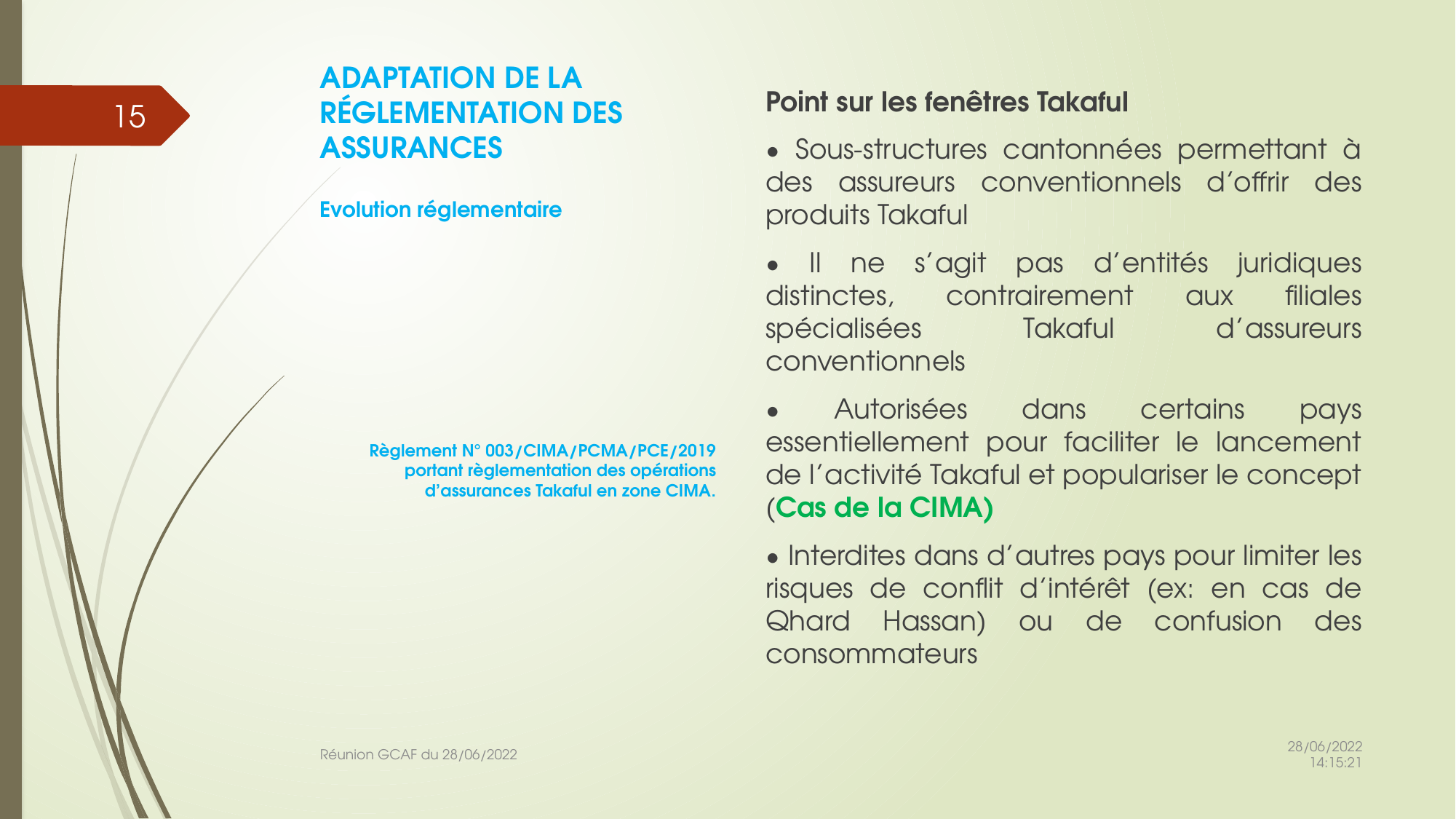

# ADAPTATION DE LA RÉGLEMENTATION DES ASSURANCES
Point sur les fenêtres Takaful
• Sous-structures cantonnées permettant à des assureurs conventionnels d’offrir des produits Takaful
• Il ne s’agit pas d’entités juridiques distinctes, contrairement aux filiales spécialisées Takaful d’assureurs conventionnels
• Autorisées dans certains pays essentiellement pour faciliter le lancement de l’activité Takaful et populariser le concept (Cas de la CIMA)
• Interdites dans d’autres pays pour limiter les risques de conflit d’intérêt (ex: en cas de Qhard Hassan) ou de confusion des consommateurs
15
Evolution réglementaire

Règlement N° 003/CIMA/PCMA/PCE/2019 portant règlementation des opérations d’assurances Takaful en zone CIMA.

28/06/2022 14:15:21
Réunion GCAF du 28/06/2022